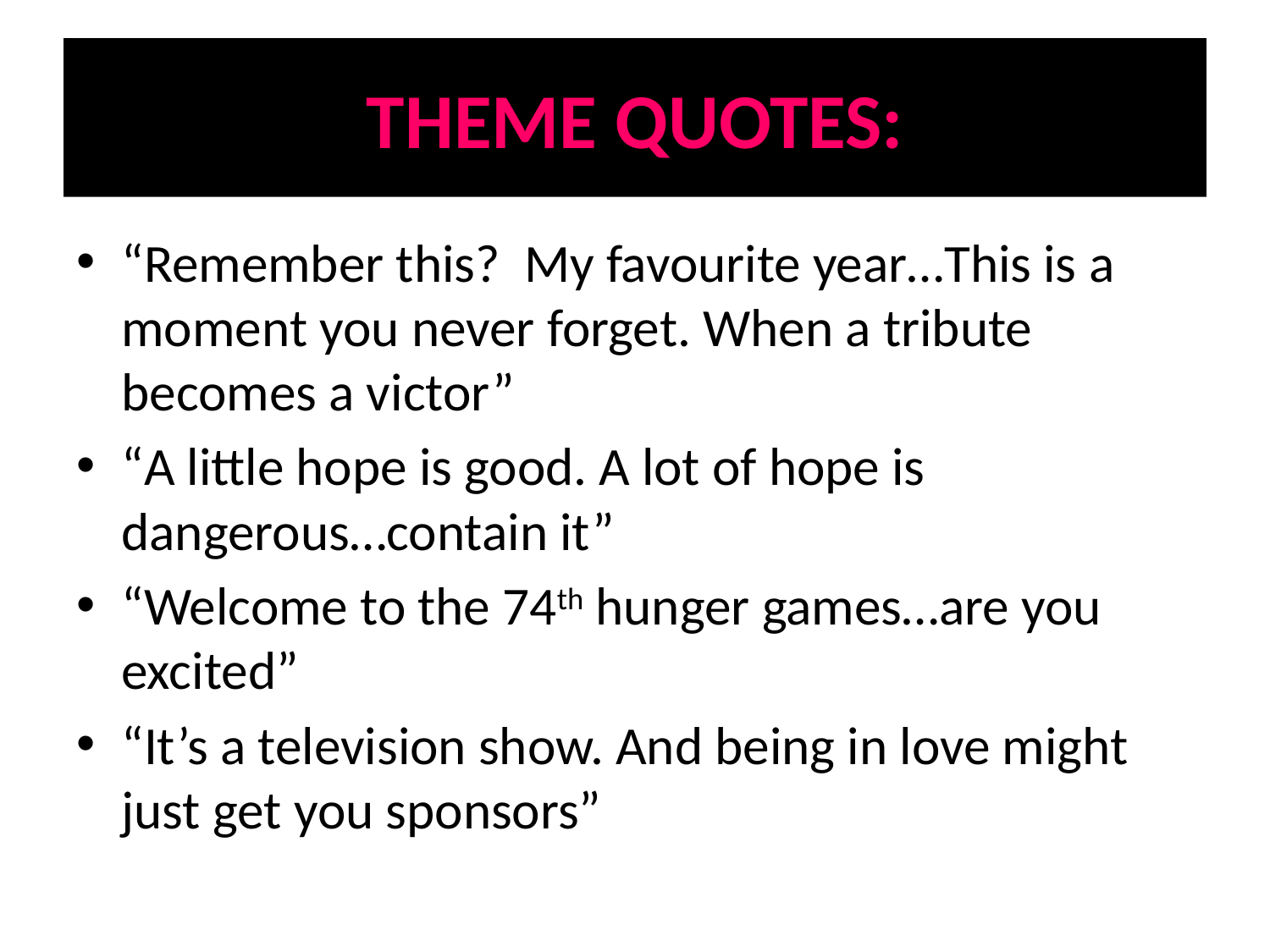

# THEME QUOTES:
“Remember this?  My favourite year…This is a moment you never forget. When a tribute becomes a victor”
“A little hope is good. A lot of hope is dangerous…contain it”
“Welcome to the 74th hunger games…are you excited”
“It’s a television show. And being in love might just get you sponsors”